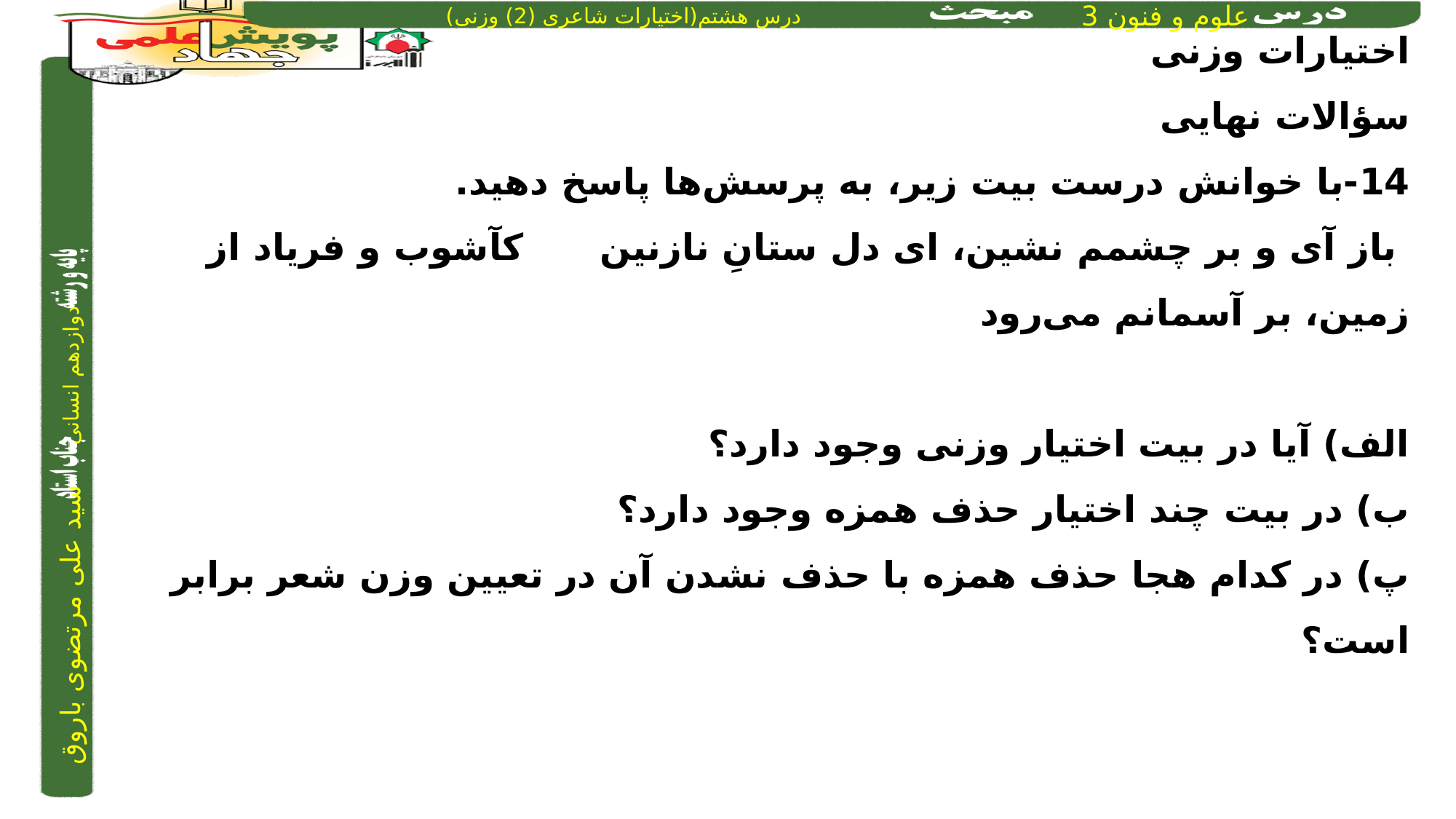

اختیارات وزنی
سؤالات نهایی
14-با خوانش درست بیت زیر، به پرسش‌ها پاسخ دهید.‌
 باز آی و بر چشمم نشین، ای دل ستانِ نازنین	 	 کآشوب و فریاد از زمین، بر آسمانم می‌رود

الف) آیا در بیت اختیار وزنی وجود دارد؟
ب) در بیت چند اختیار حذف همزه وجود دارد؟
پ) در کدام هجا حذف همزه با حذف نشدن آن در تعیین وزن شعر برابر است؟